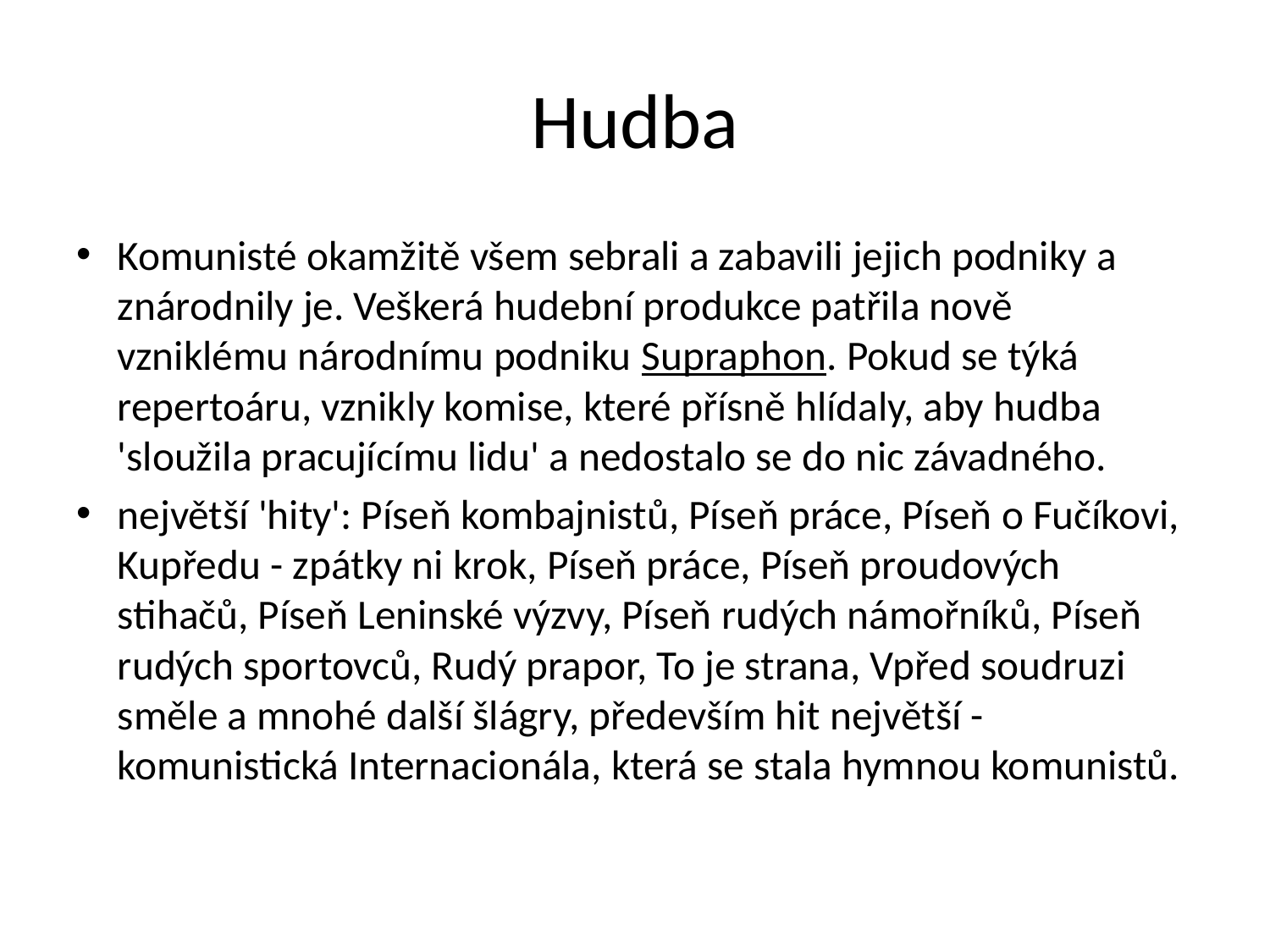

# Hudba
Komunisté okamžitě všem sebrali a zabavili jejich podniky a znárodnily je. Veškerá hudební produkce patřila nově vzniklému národnímu podniku Supraphon. Pokud se týká repertoáru, vznikly komise, které přísně hlídaly, aby hudba 'sloužila pracujícímu lidu' a nedostalo se do nic závadného.
největší 'hity': Píseň kombajnistů, Píseň práce, Píseň o Fučíkovi, Kupředu - zpátky ni krok, Píseň práce, Píseň proudových stihačů, Píseň Leninské výzvy, Píseň rudých námořníků, Píseň rudých sportovců, Rudý prapor, To je strana, Vpřed soudruzi směle a mnohé další šlágry, především hit největší - komunistická Internacionála, která se stala hymnou komunistů.